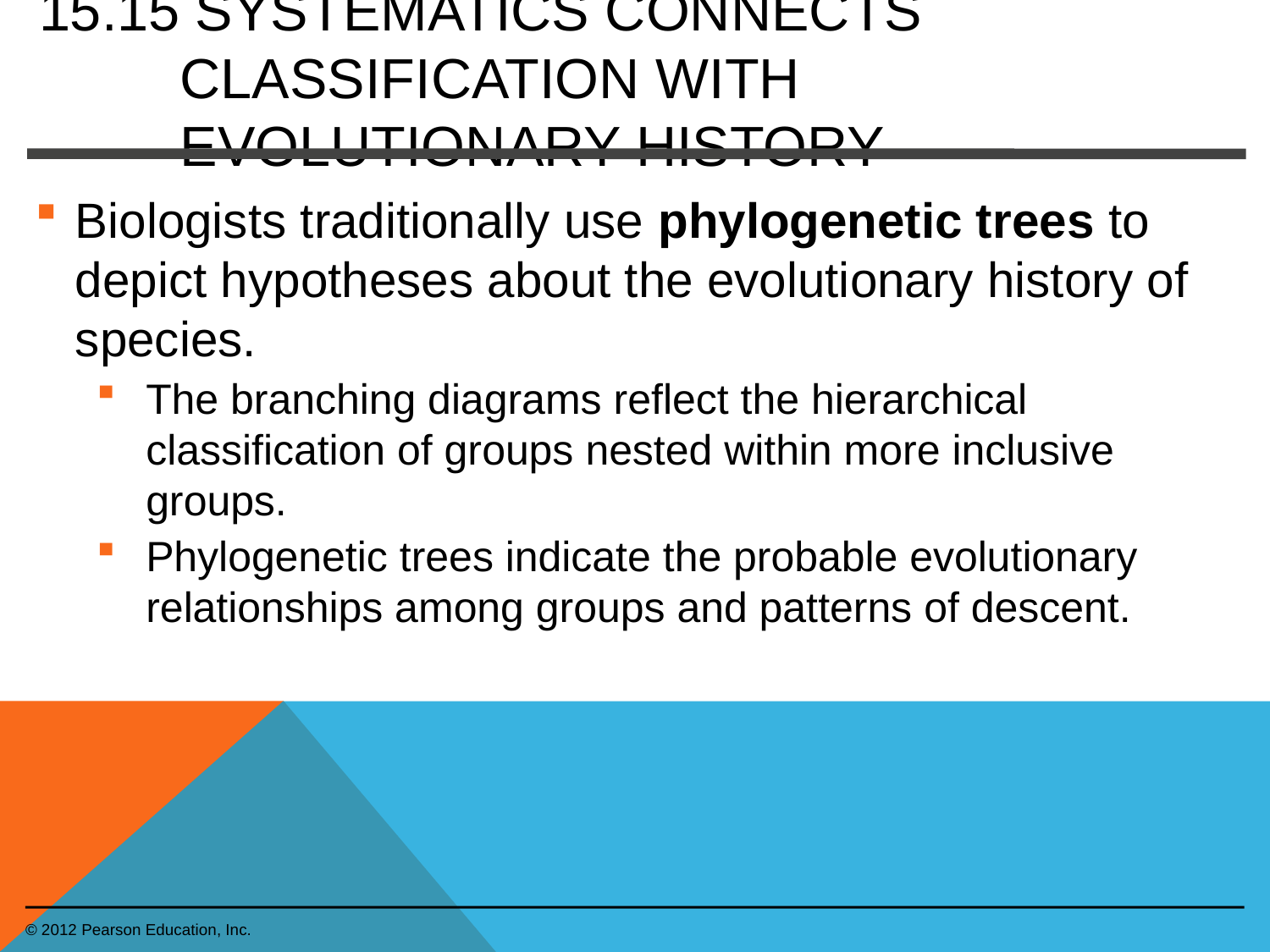

15.15 Systematics connects classification with evolutionary history
0

Biologists traditionally use phylogenetic trees to depict hypotheses about the evolutionary history of species.
The branching diagrams reflect the hierarchical classification of groups nested within more inclusive groups.
Phylogenetic trees indicate the probable evolutionary relationships among groups and patterns of descent.

© 2012 Pearson Education, Inc.